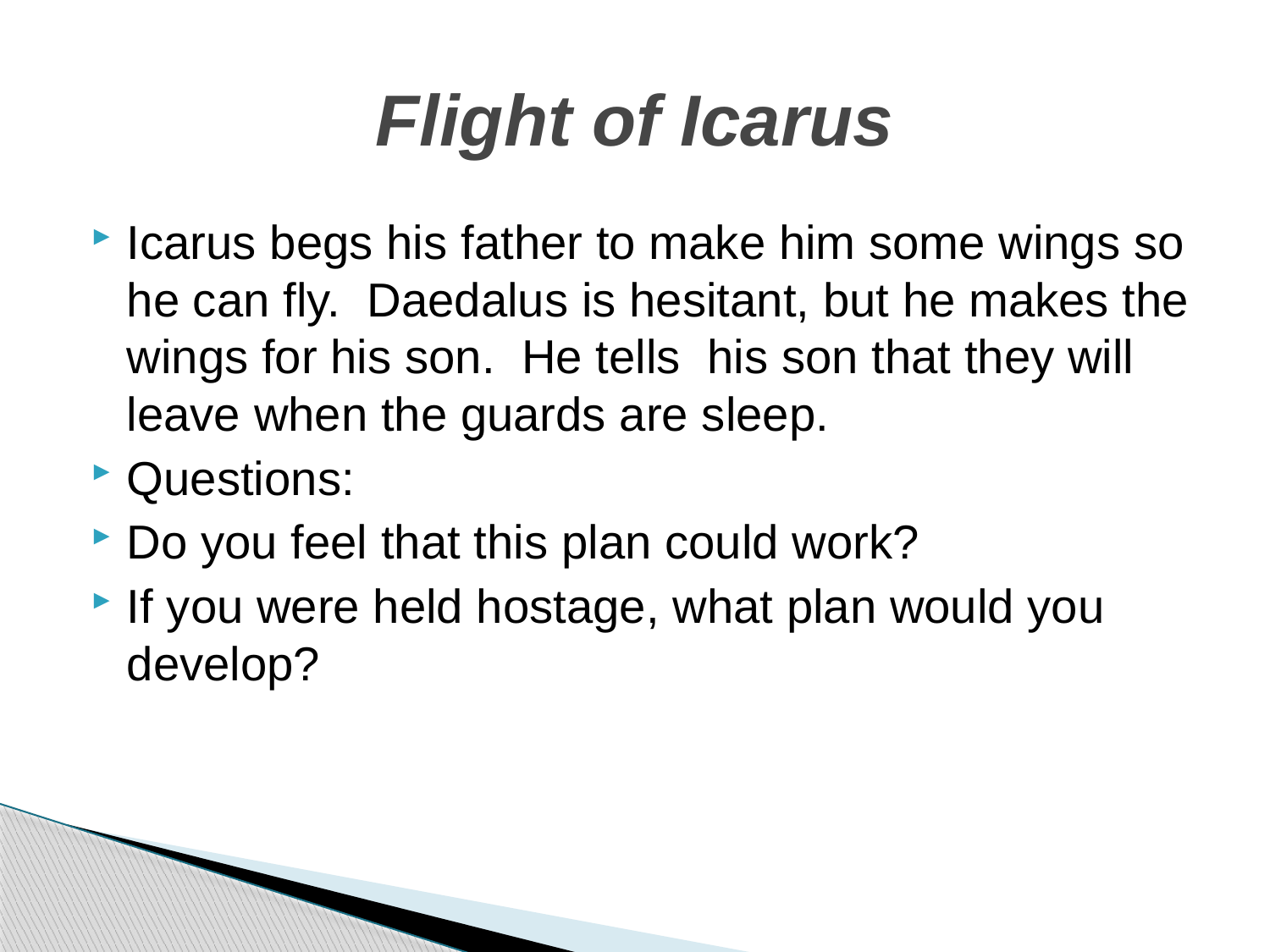

# Flight of Icarus
Icarus begs his father to make him some wings so he can fly.  Daedalus is hesitant, but he makes the wings for his son.  He tells  his son that they will leave when the guards are sleep.
Questions:
Do you feel that this plan could work?
If you were held hostage, what plan would you develop?